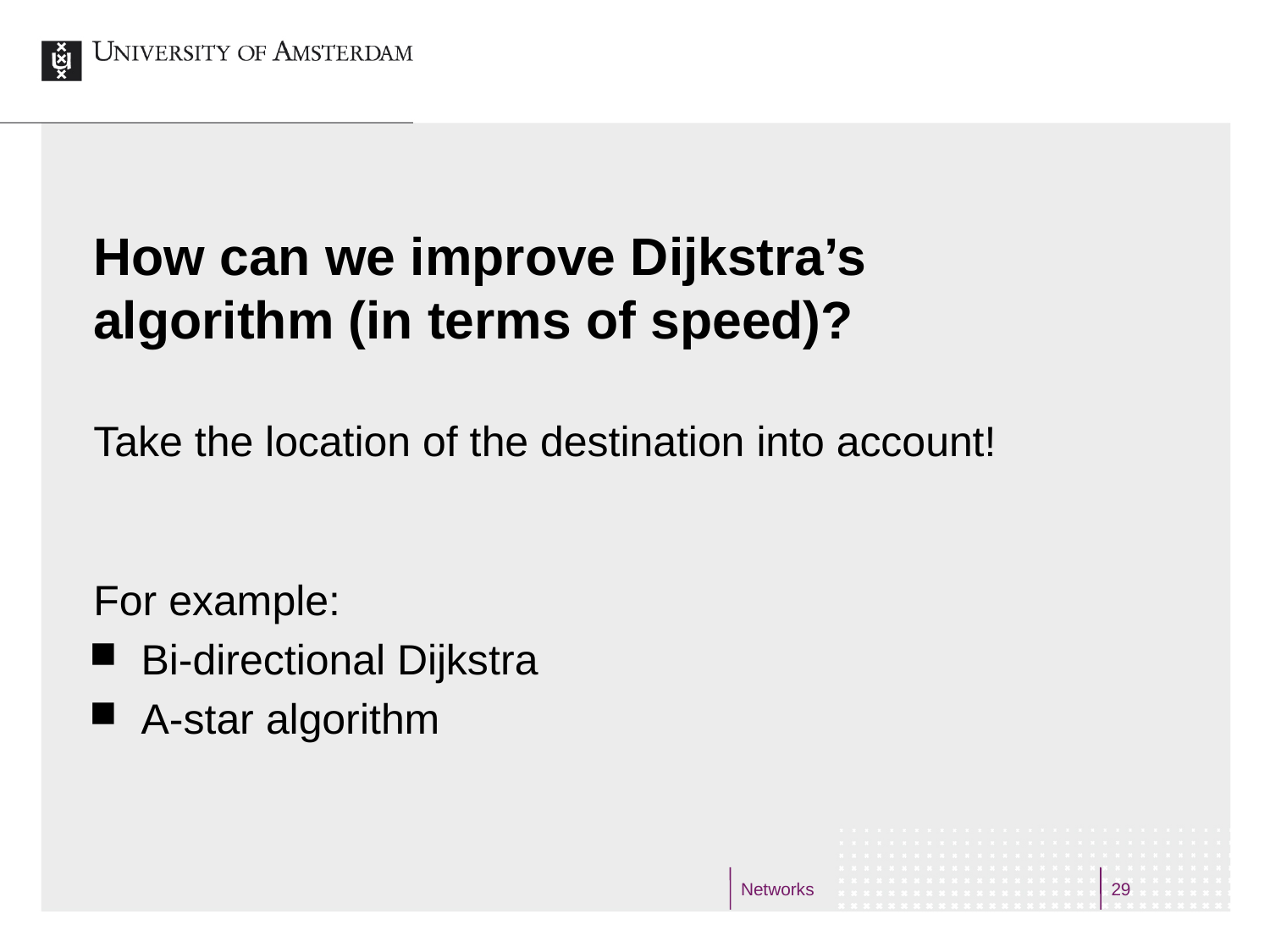

# How can we improve Dijkstra’s algorithm (in terms of speed)?

Take the location of the destination into account!

For example:
Bi-directional Dijkstra
A-star algorithm
Networks
29